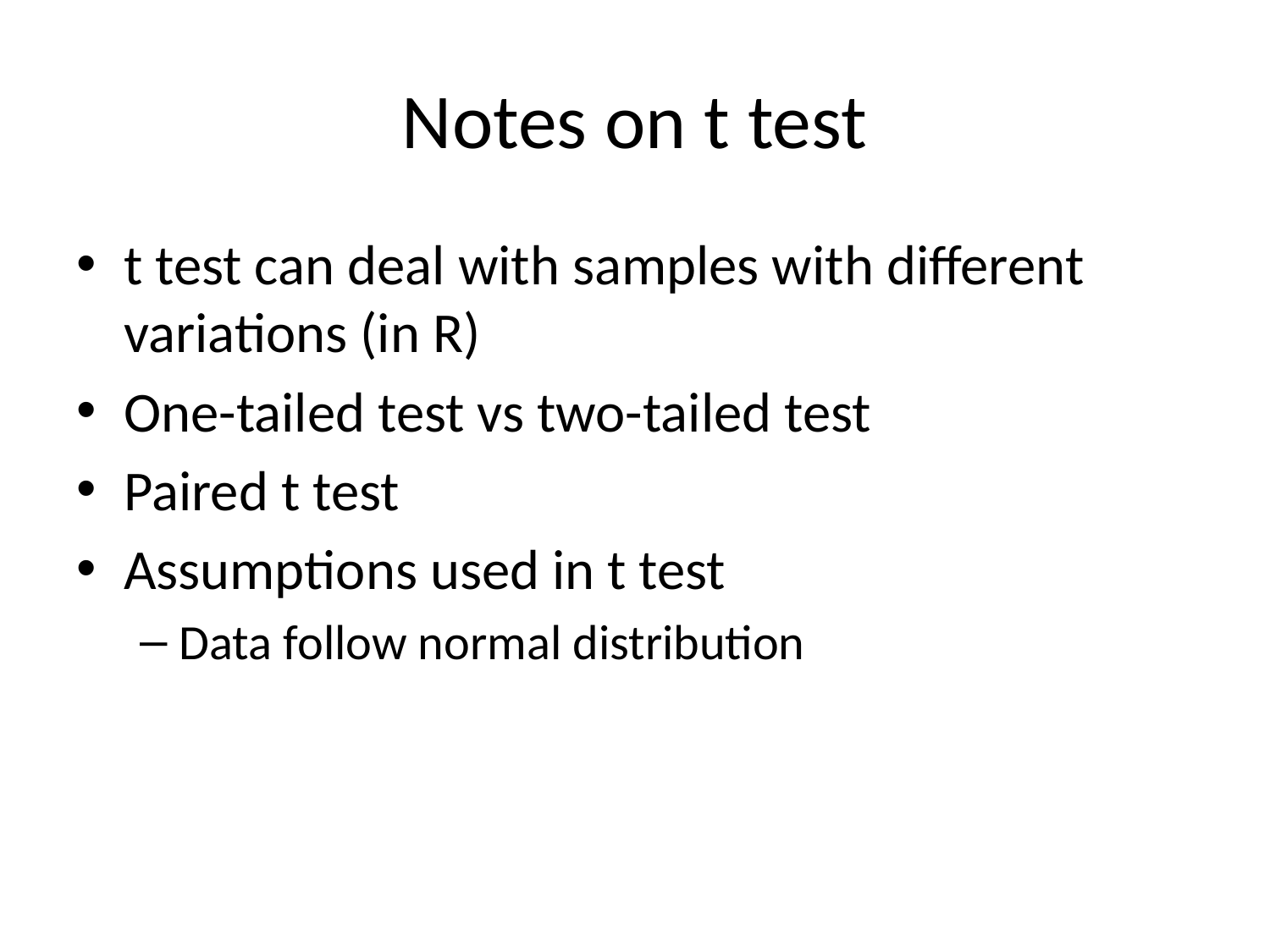

# Notes on t test
t test can deal with samples with different variations (in R)
One-tailed test vs two-tailed test
Paired t test
Assumptions used in t test
Data follow normal distribution